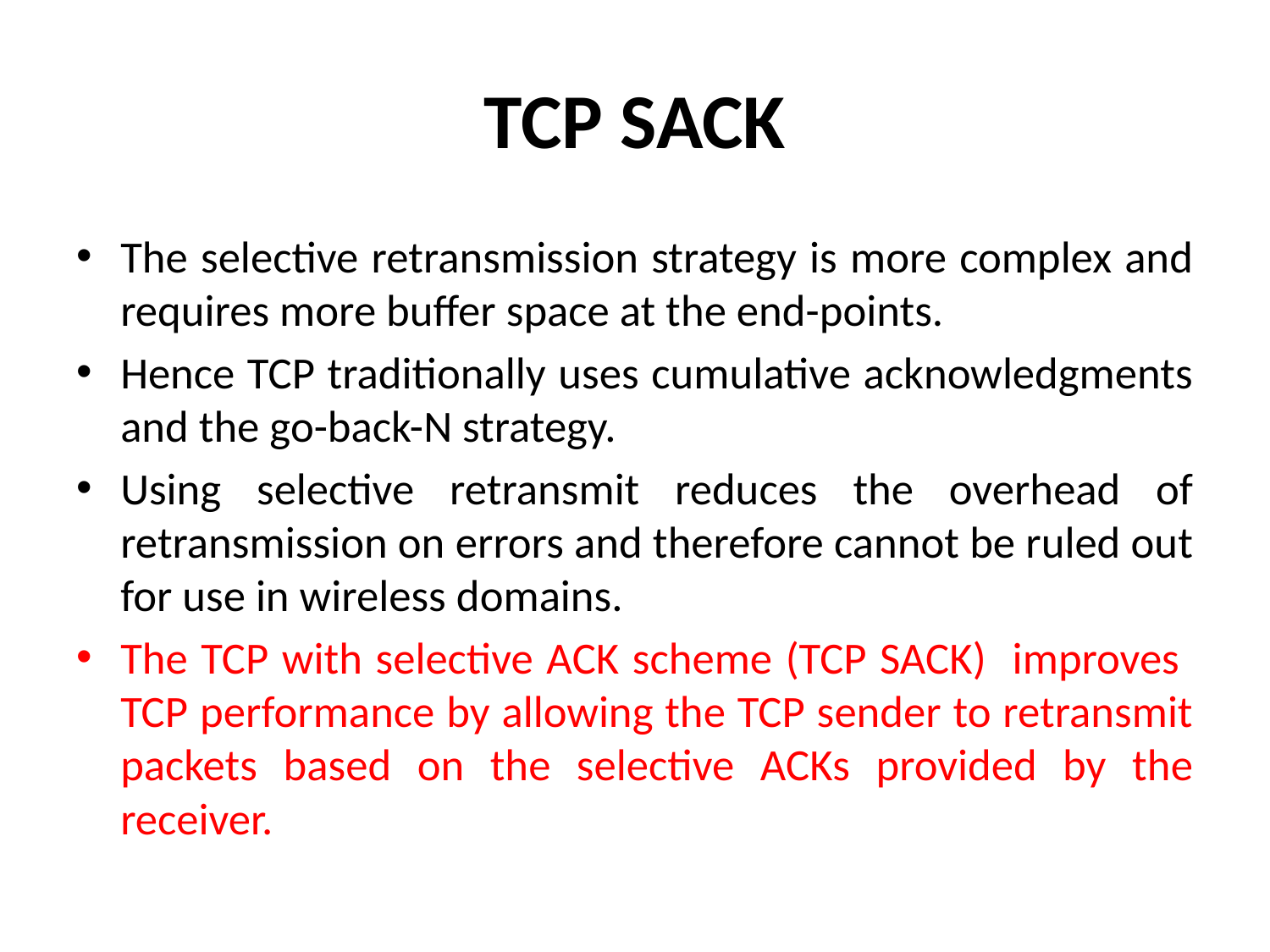

# TCP SACK
The selective retransmission strategy is more complex and requires more buffer space at the end-points.
Hence TCP traditionally uses cumulative acknowledgments and the go-back-N strategy.
Using selective retransmit reduces the overhead of retransmission on errors and therefore cannot be ruled out for use in wireless domains.
The TCP with selective ACK scheme (TCP SACK)  improves  TCP performance by allowing the TCP sender to retransmit packets based on the selective ACKs provided by the receiver.